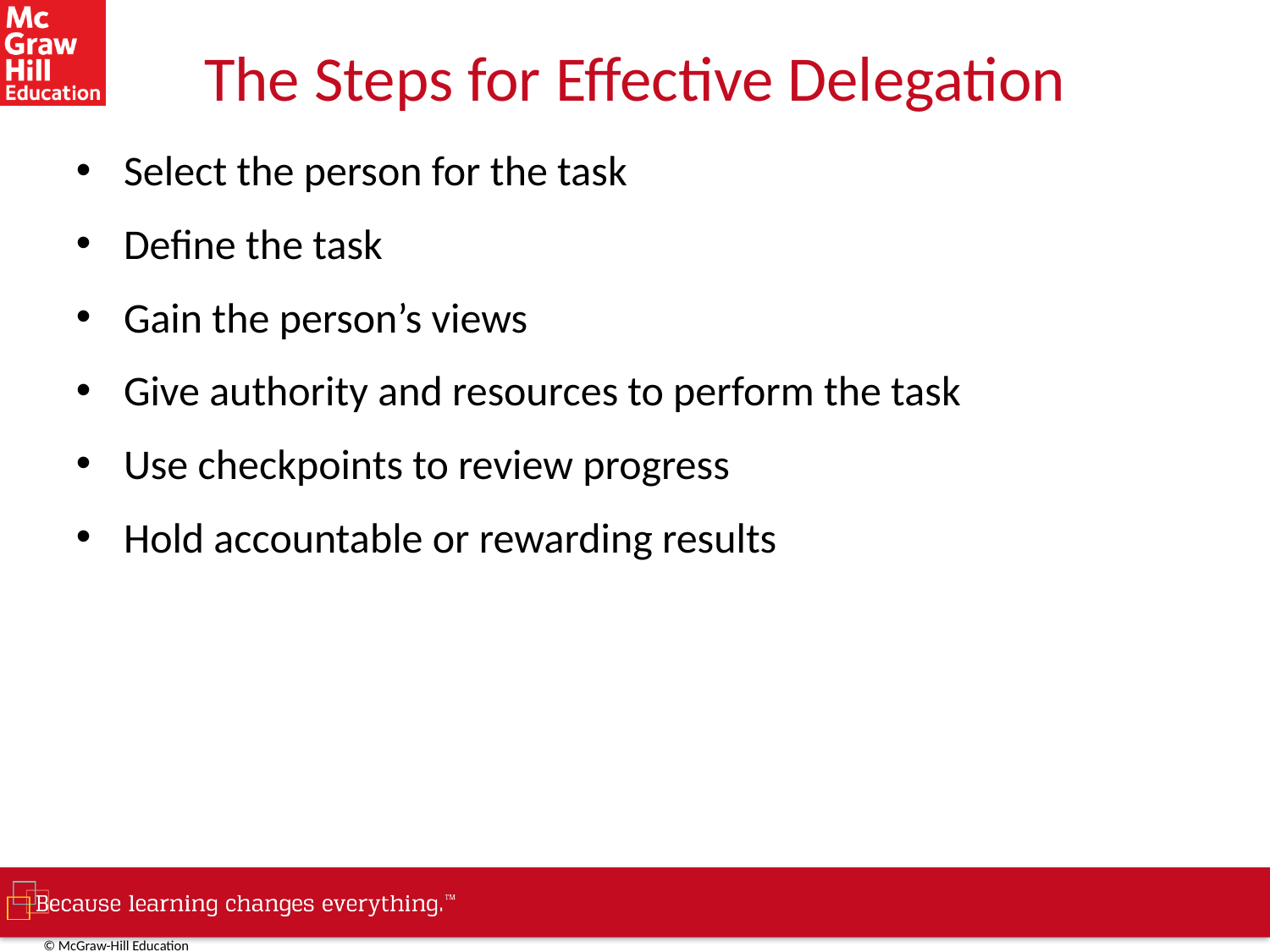

# The Steps for Effective Delegation
Select the person for the task
Define the task
Gain the person’s views
Give authority and resources to perform the task
Use checkpoints to review progress
Hold accountable or rewarding results